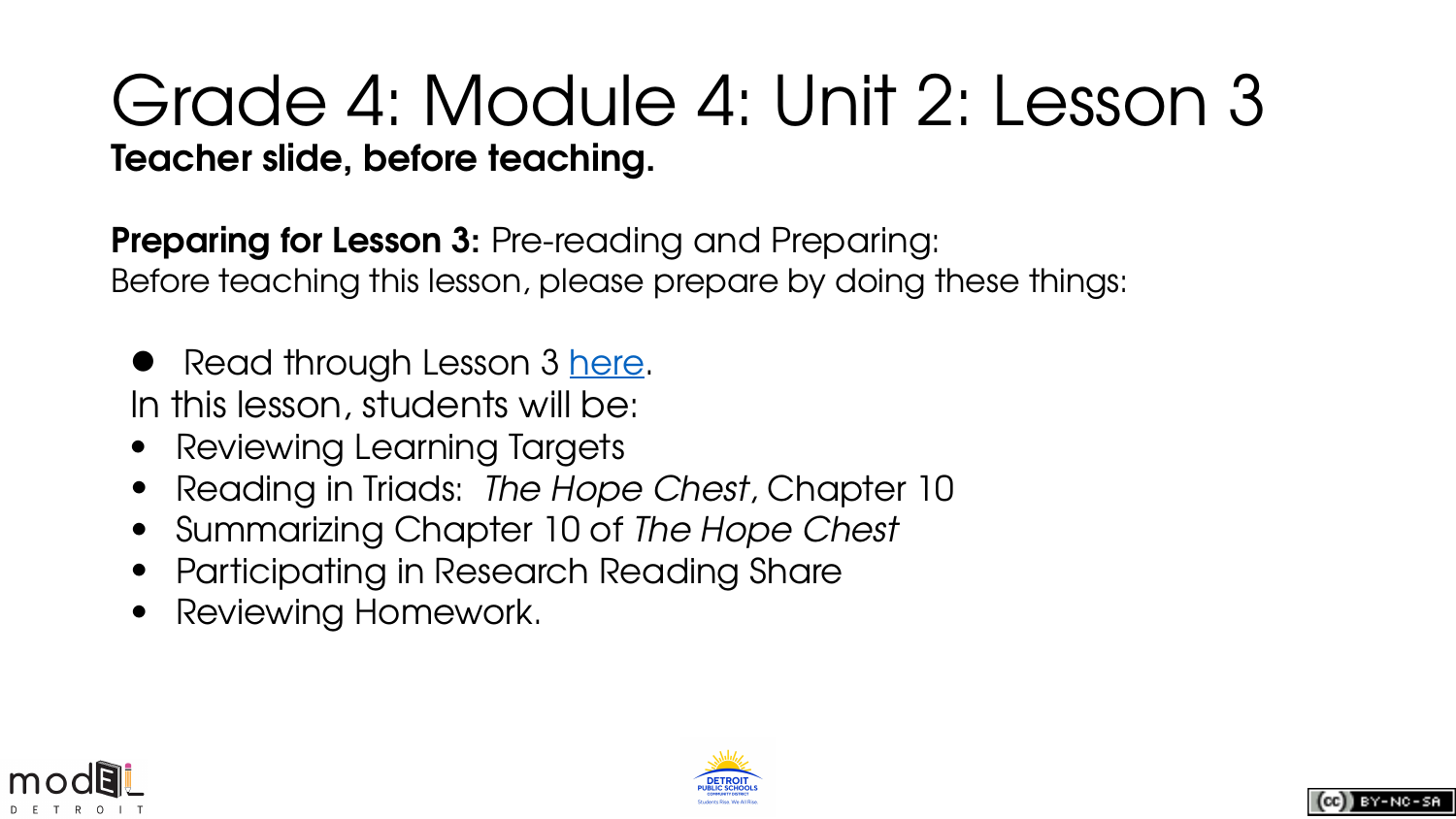

# Grade 4: Module 4: Unit 2: Lesson 3
Teacher slide, before teaching.
Preparing for Lesson 3: Pre-reading and Preparing:
Before teaching this lesson, please prepare by doing these things:
Read through Lesson 3 here.
In this lesson, students will be:
Reviewing Learning Targets
Reading in Triads:  The Hope Chest, Chapter 10
Summarizing Chapter 10 of The Hope Chest
Participating in Research Reading Share
Reviewing Homework.